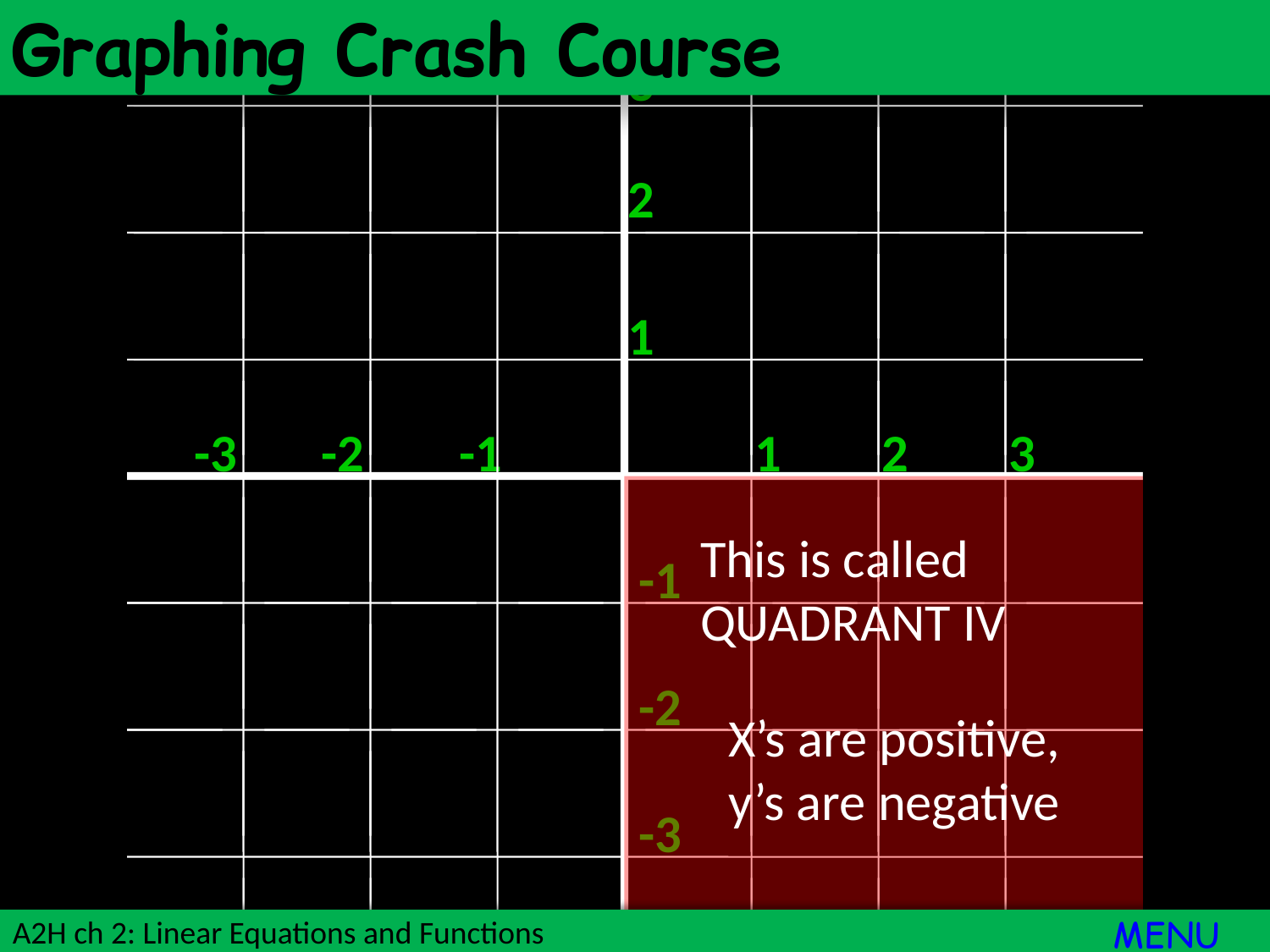

3

2

1

-3
-2
-1
1
2
3

-1

-2

-3

Graphing Crash Course

This is called QUADRANT IV
X’s are positive, y’s are negative
MENU
A2H ch 2: Linear Equations and Functions